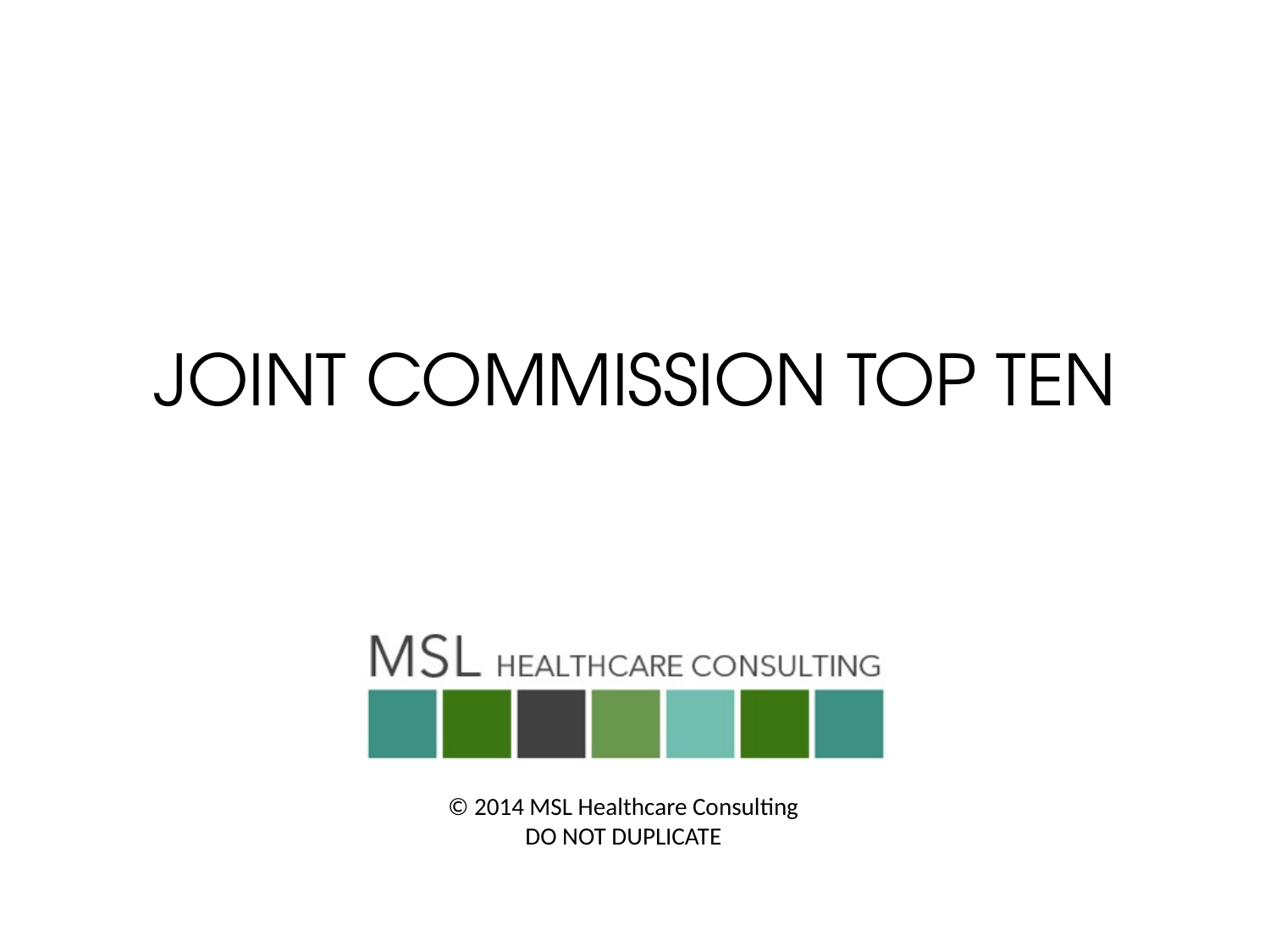

# JOINT COMMISSION TOP TEN
© 2014 MSL Healthcare Consulting
DO NOT DUPLICATE